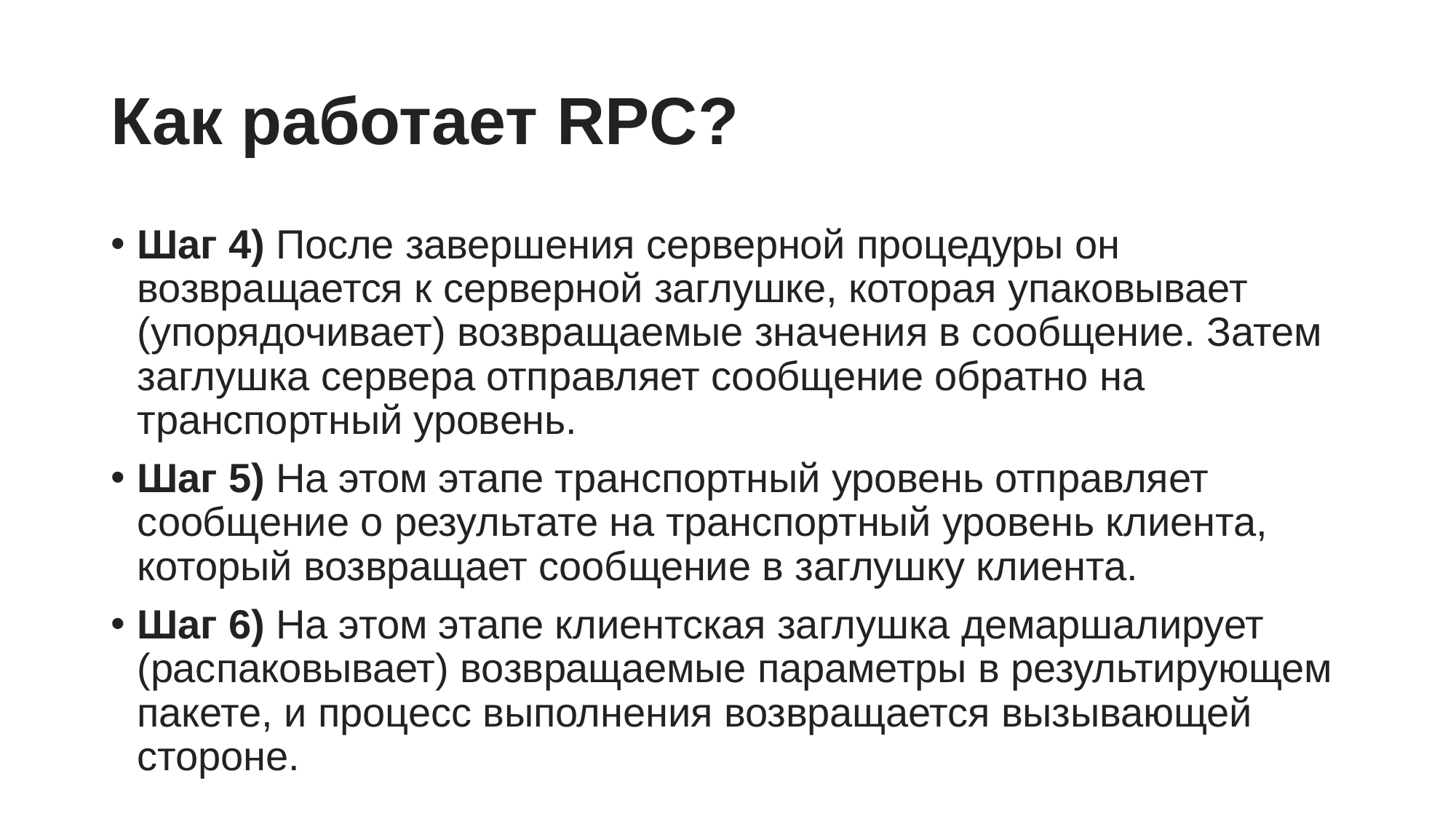

# Как работает RPC?
Шаг 4) После завершения серверной процедуры он возвращается к серверной заглушке, которая упаковывает (упорядочивает) возвращаемые значения в сообщение. Затем заглушка сервера отправляет сообщение обратно на транспортный уровень.
Шаг 5) На этом этапе транспортный уровень отправляет сообщение о результате на транспортный уровень клиента, который возвращает сообщение в заглушку клиента.
Шаг 6) На этом этапе клиентская заглушка демаршалирует (распаковывает) возвращаемые параметры в результирующем пакете, и процесс выполнения возвращается вызывающей стороне.